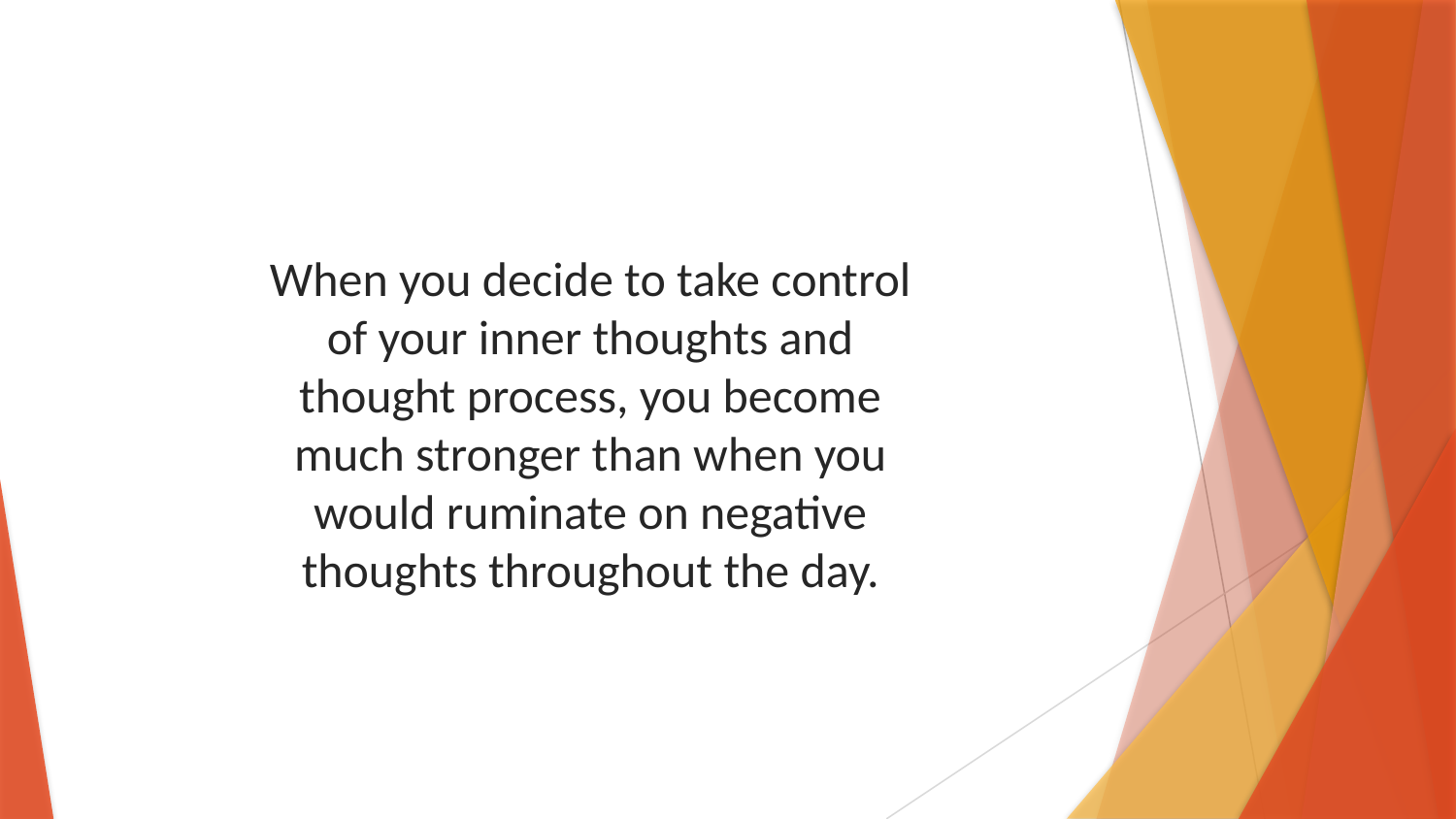

When you decide to take control of your inner thoughts and thought process, you become much stronger than when you would ruminate on negative thoughts throughout the day.